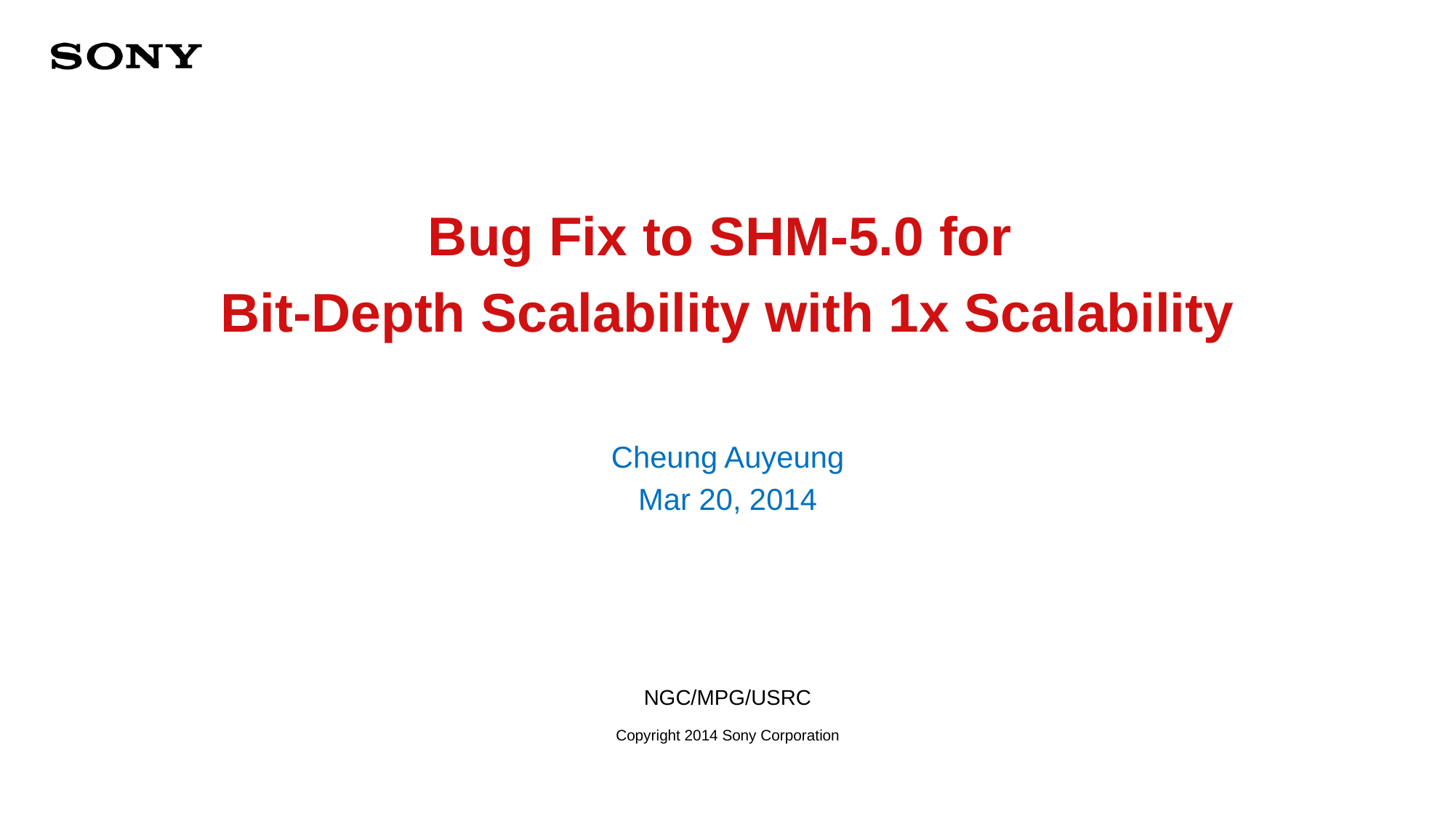

Bug Fix to SHM-5.0 for
Bit-Depth Scalability with 1x Scalability
Cheung Auyeung
Mar 20, 2014
NGC/MPG/USRC
Copyright 2014 Sony Corporation